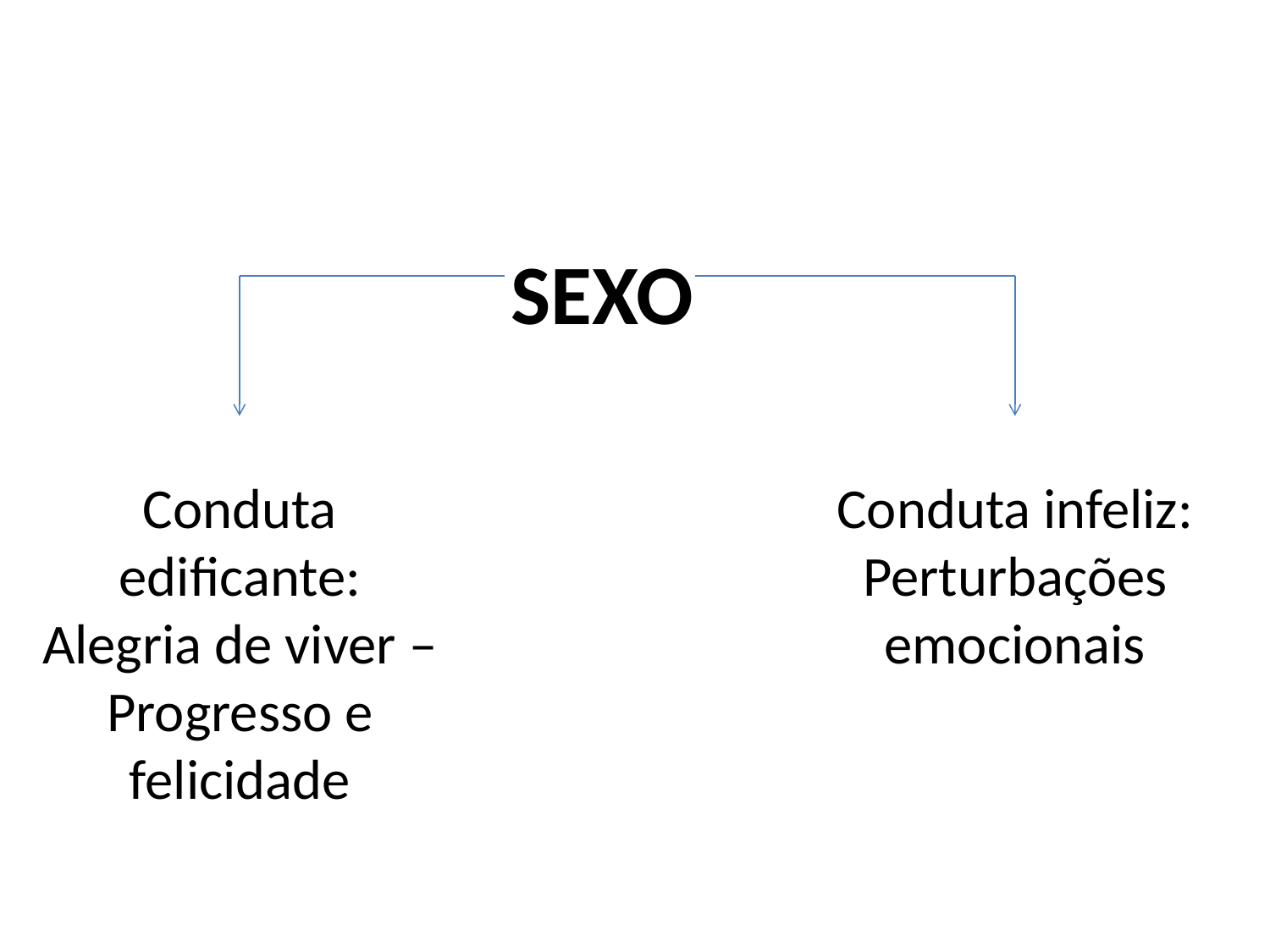

SEXO
Conduta edificante: Alegria de viver – Progresso e felicidade
Conduta infeliz: Perturbações emocionais